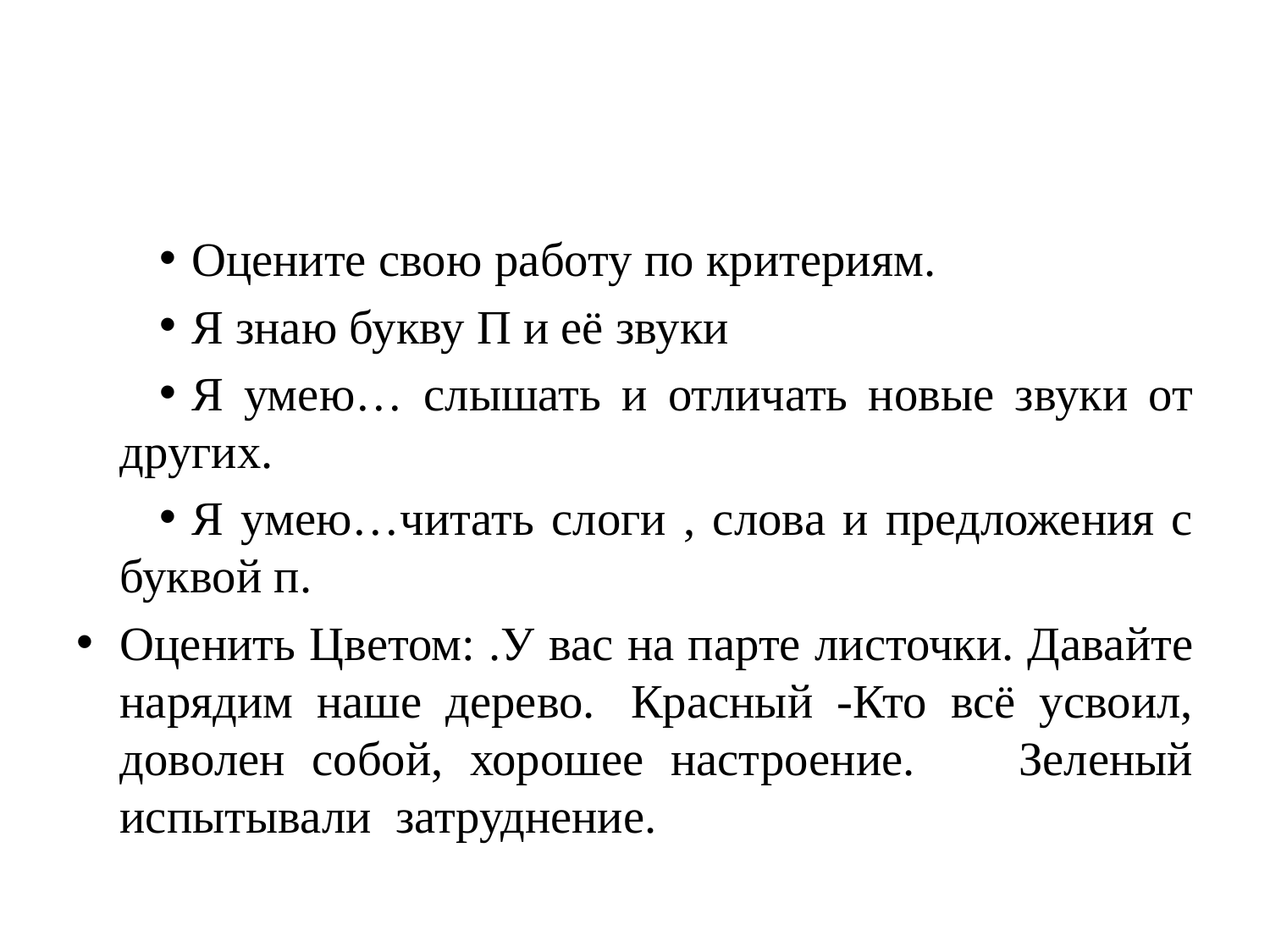

#
Оцените свою работу по критериям.
Я знаю букву П и её звуки
Я умею… слышать и отличать новые звуки от других.
Я умею…читать слоги , слова и предложения с буквой п.
Оценить Цветом: .У вас на парте листочки. Давайте нарядим наше дерево.  Красный -Кто всё усвоил, доволен собой, хорошее настроение.     Зеленый испытывали  затруднение.